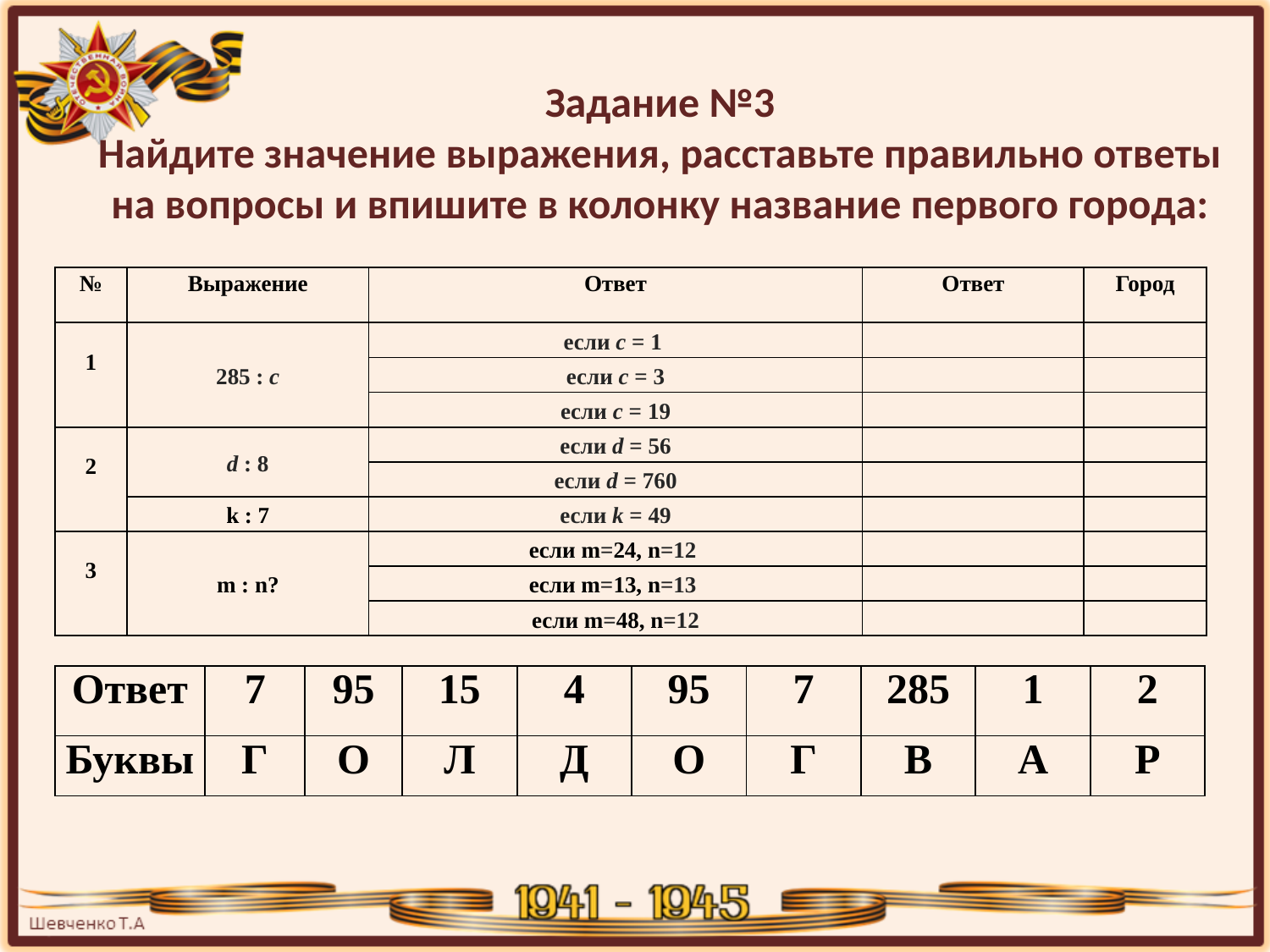

# Задание №3 Найдите значение выражения, расставьте правильно ответы на вопросы и впишите в колонку название первого города:
| № | Выражение | Ответ | Ответ | Город |
| --- | --- | --- | --- | --- |
| 1 | 285 : с | если с = 1 |  |  |
|  |  | если с = 3 |  |  |
|  |  | если с = 19 |  |  |
| 2 | d : 8 | если d = 56 |  |  |
|  |  | если d = 760 |  |  |
|  | k : 7 | если k = 49 |  |  |
| 3 | m : n? | если m=24, n=12 |  |  |
|  |  | если m=13, n=13 |  |  |
|  |  | если m=48, n=12 |  |  |

| Ответ | 7 | 95 | 15 | 4 | 95 | 7 | 285 | 1 | 2 |
| --- | --- | --- | --- | --- | --- | --- | --- | --- | --- |
| Буквы | Г | О | Л | Д | О | Г | В | А | Р |